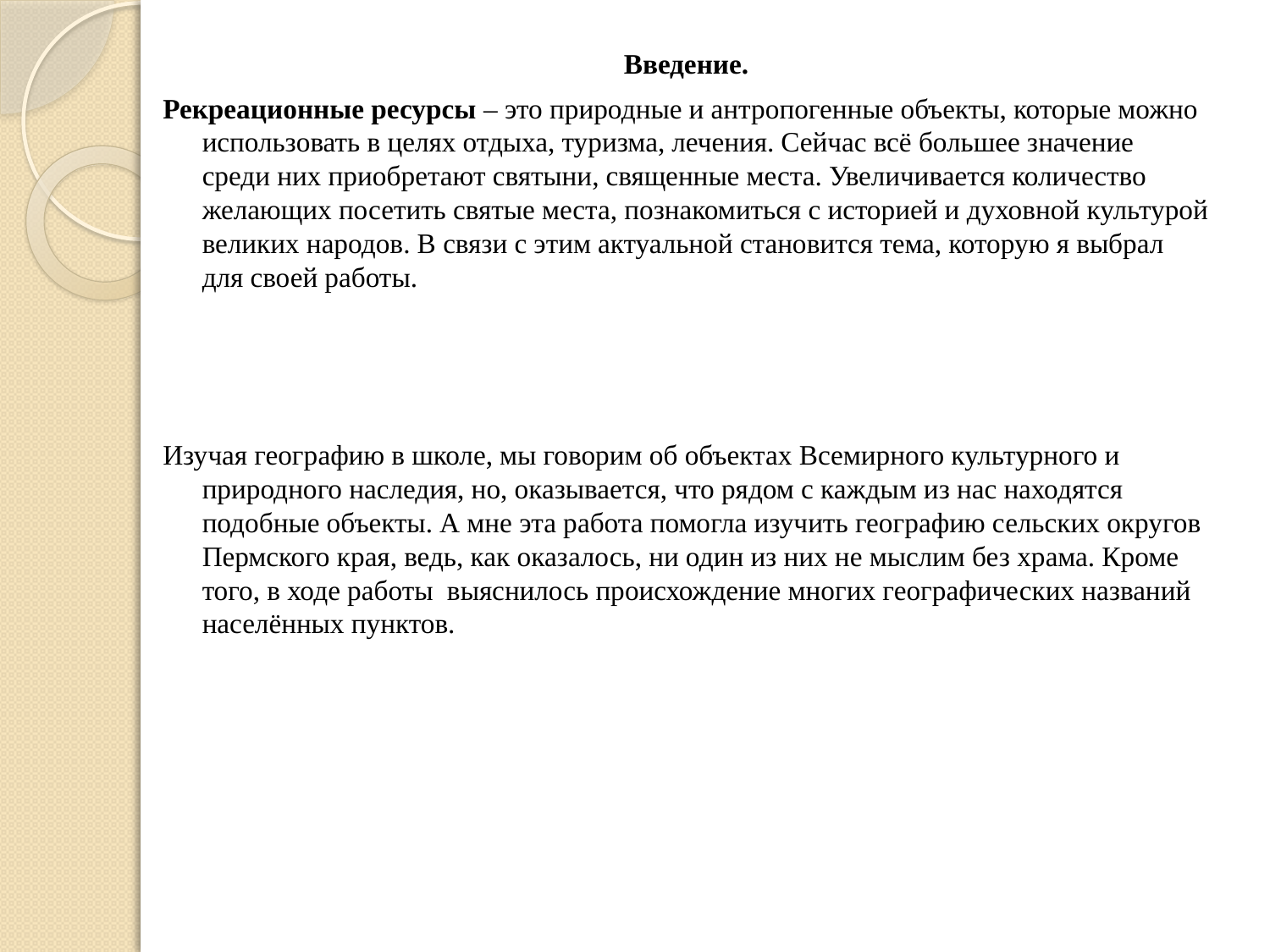

Введение.
Рекреационные ресурсы – это природные и антропогенные объекты, которые можно использовать в целях отдыха, туризма, лечения. Сейчас всё большее значение среди них приобретают святыни, священные места. Увеличивается количество желающих посетить святые места, познакомиться с историей и духовной культурой великих народов. В связи с этим актуальной становится тема, которую я выбрал для своей работы.

Изучая географию в школе, мы говорим об объектах Всемирного культурного и природного наследия, но, оказывается, что рядом с каждым из нас находятся подобные объекты. А мне эта работа помогла изучить географию сельских округов Пермского края, ведь, как оказалось, ни один из них не мыслим без храма. Кроме того, в ходе работы  выяснилось происхождение многих географических названий населённых пунктов.